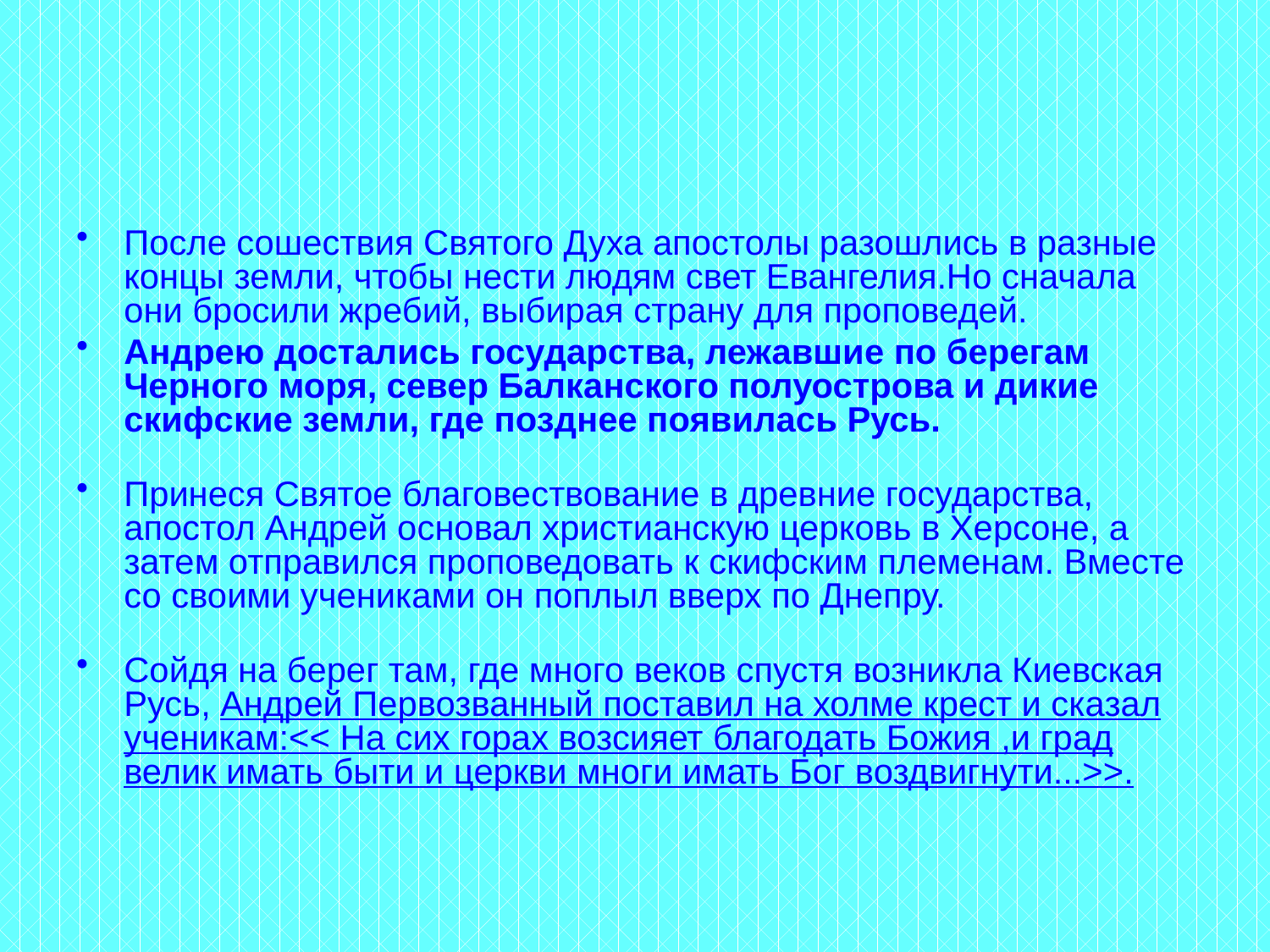

#
После сошествия Святого Духа апостолы разошлись в разные концы земли, чтобы нести людям свет Евангелия.Но сначала они бросили жребий, выбирая страну для проповедей.
Андрею достались государства, лежавшие по берегам Черного моря, север Балканского полуострова и дикие скифские земли, где позднее появилась Русь.
Принеся Святое благовествование в древние государства, апостол Андрей основал христианскую церковь в Херсоне, а затем отправился проповедовать к скифским племенам. Вместе со своими учениками он поплыл вверх по Днепру.
Сойдя на берег там, где много веков спустя возникла Киевская Русь, Андрей Первозванный поставил на холме крест и сказал ученикам:<< На сих горах возсияет благодать Божия ,и град велик имать быти и церкви многи имать Бог воздвигнути...>>.